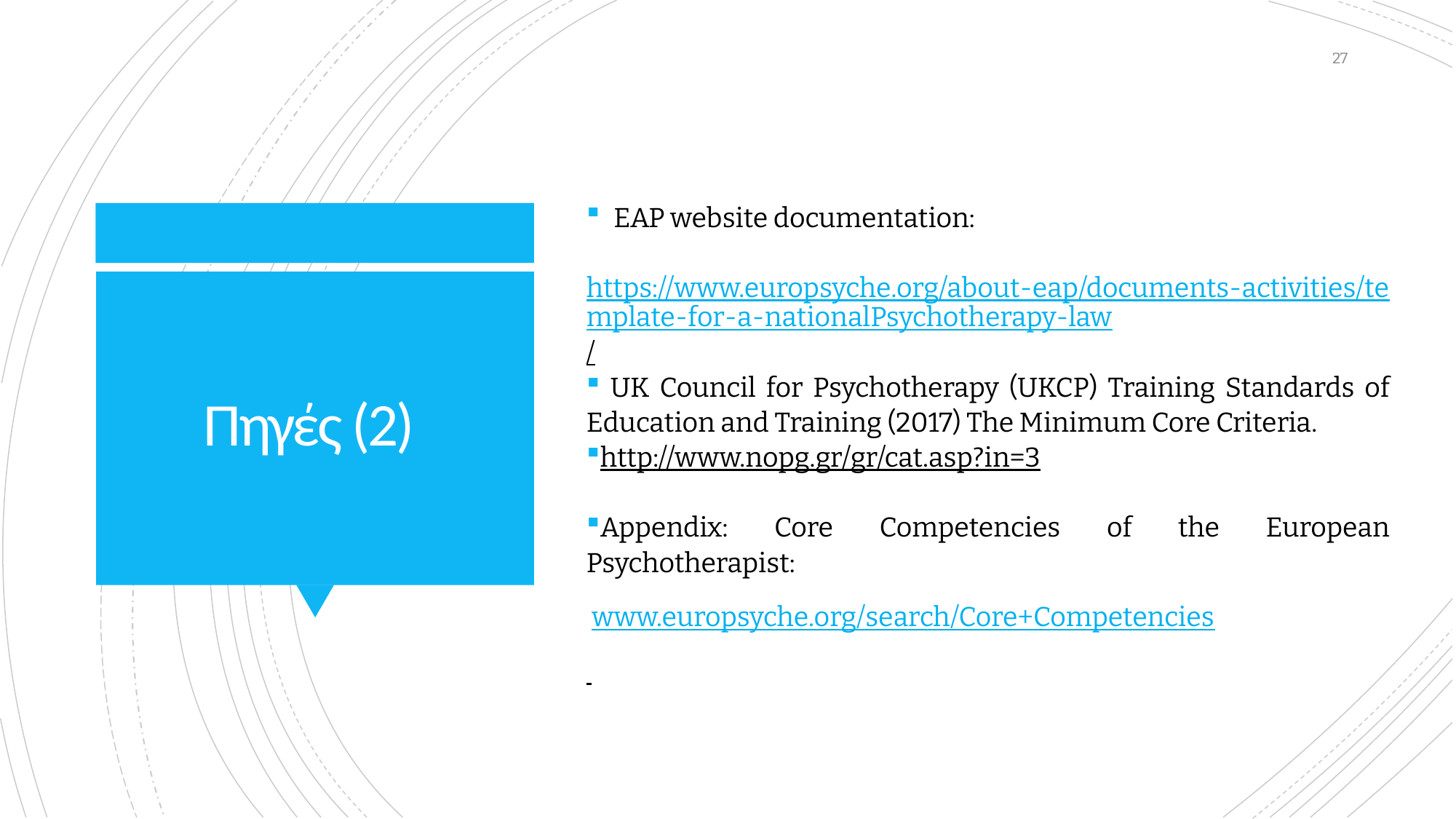

27
EAP website documentation:
 https://www.europsyche.org/about-eap/documents-activities/template-for-a-nationalPsychotherapy-law/
 UK Council for Psychotherapy (UKCP) Training Standards of Education and Training (2017) The Minimum Core Criteria.
http://www.nopg.gr/gr/cat.asp?in=3

Appendix: Core Competencies of the European Psychotherapist:
 www.europsyche.org/search/Core+Competencies

# Πηγές (2)